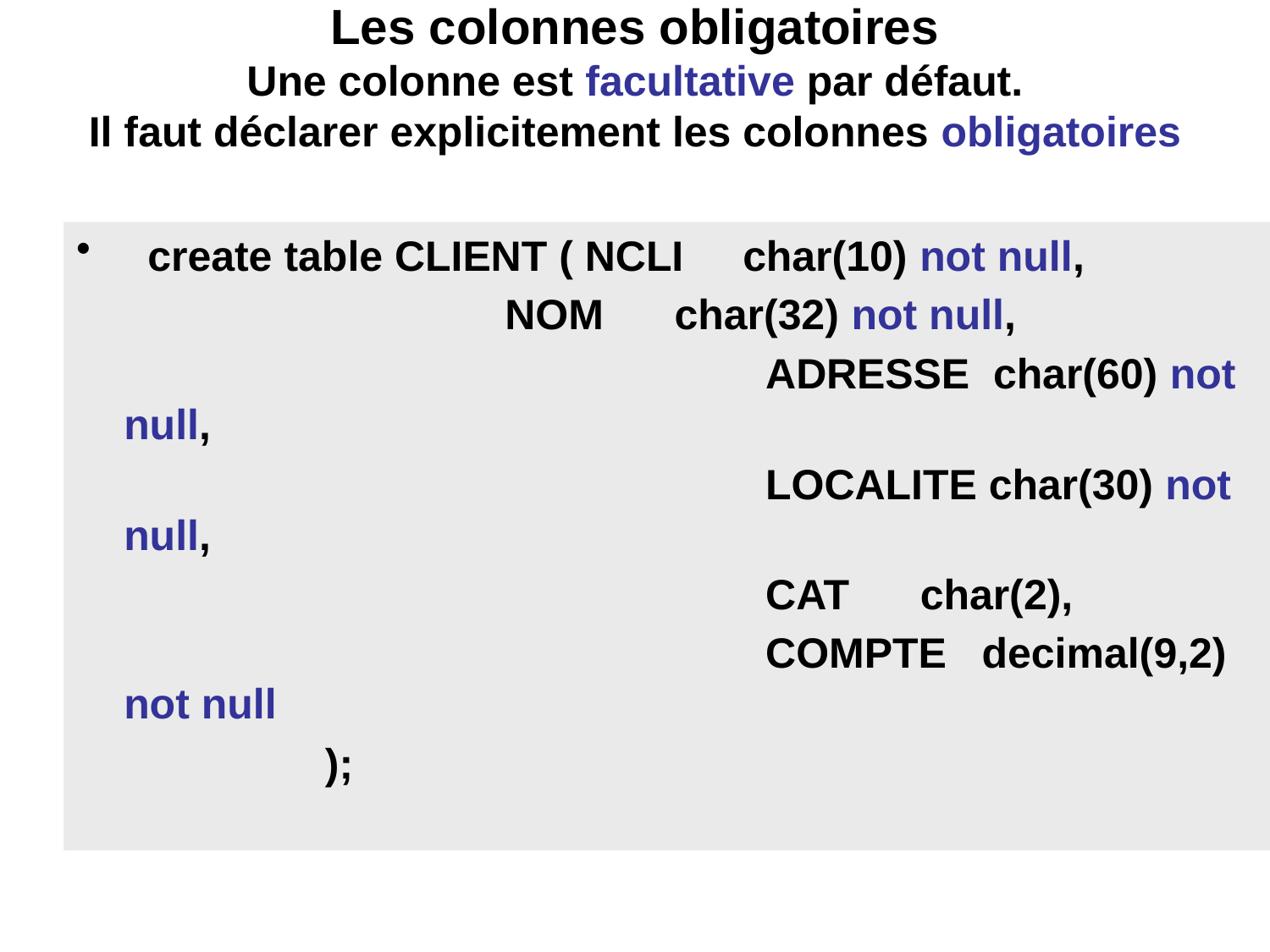

# Les colonnes obligatoires Une colonne est facultative par défaut. Il faut déclarer explicitement les colonnes obligatoires
  create table CLIENT ( NCLI     char(10) not null,
                      		NOM      char(32) not null,
				                      ADRESSE  char(60) not null,
				                      LOCALITE char(30) not null,
				                      CAT      char(2),
				                      COMPTE   decimal(9,2) not null
                     );